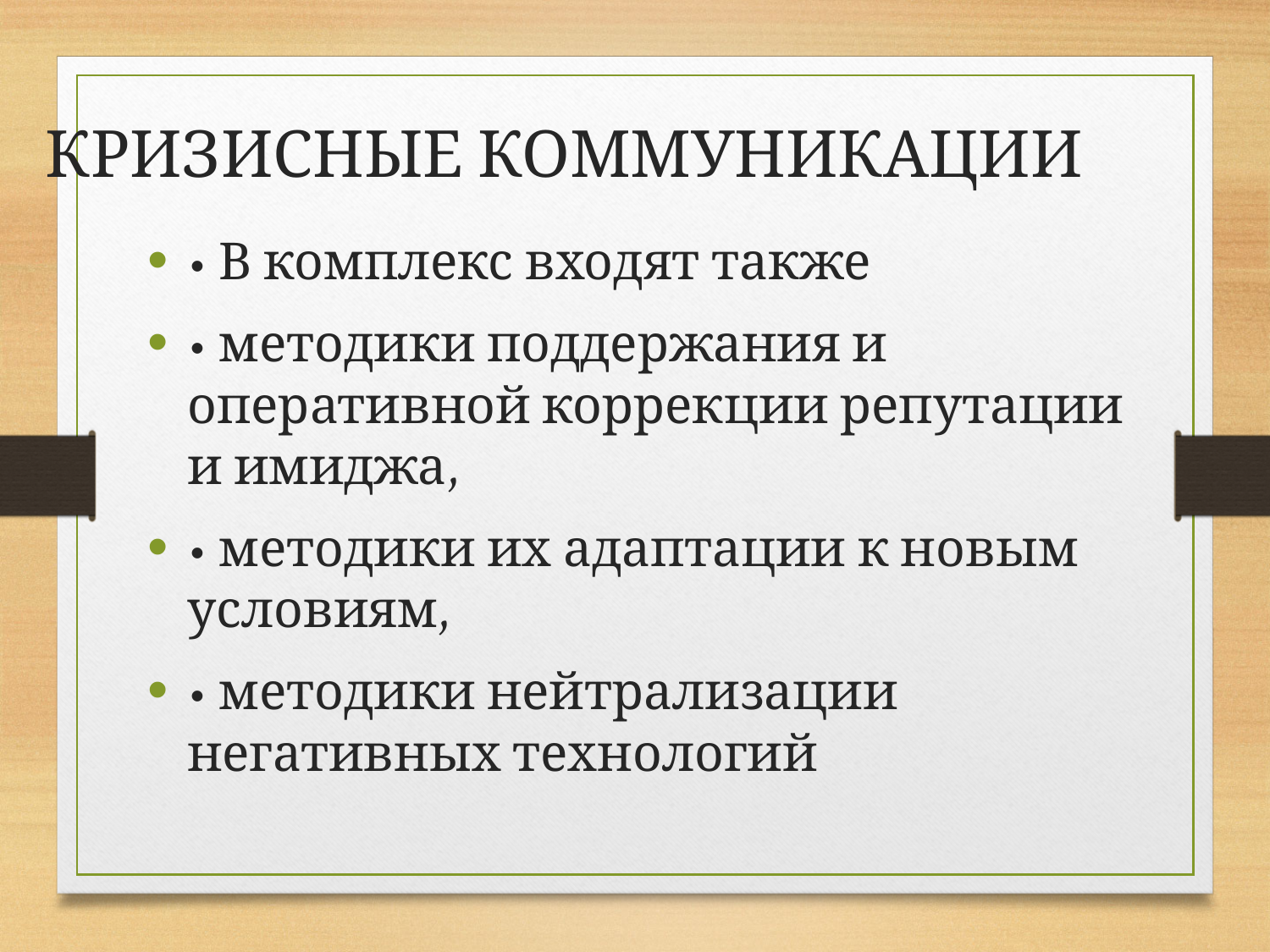

КРИЗИСНЫЕ КОММУНИКАЦИИ
• В комплекс входят также
• методики поддержания и оперативной коррекции репутации и имиджа,
• методики их адаптации к новым условиям,
• методики нейтрализации негативных технологий